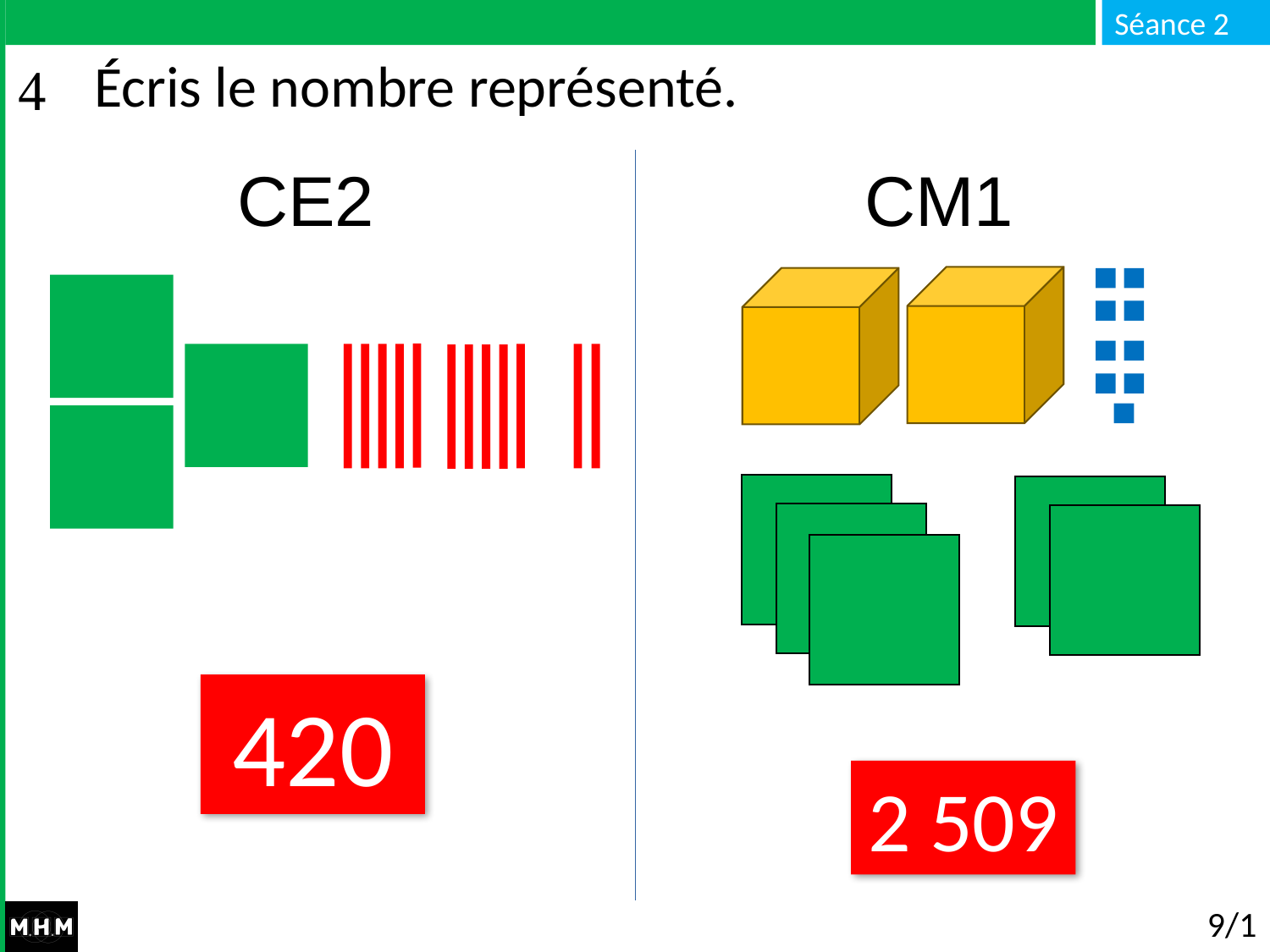

# Écris le nombre représenté.
CE2                         CM1

420
2 509
9/10